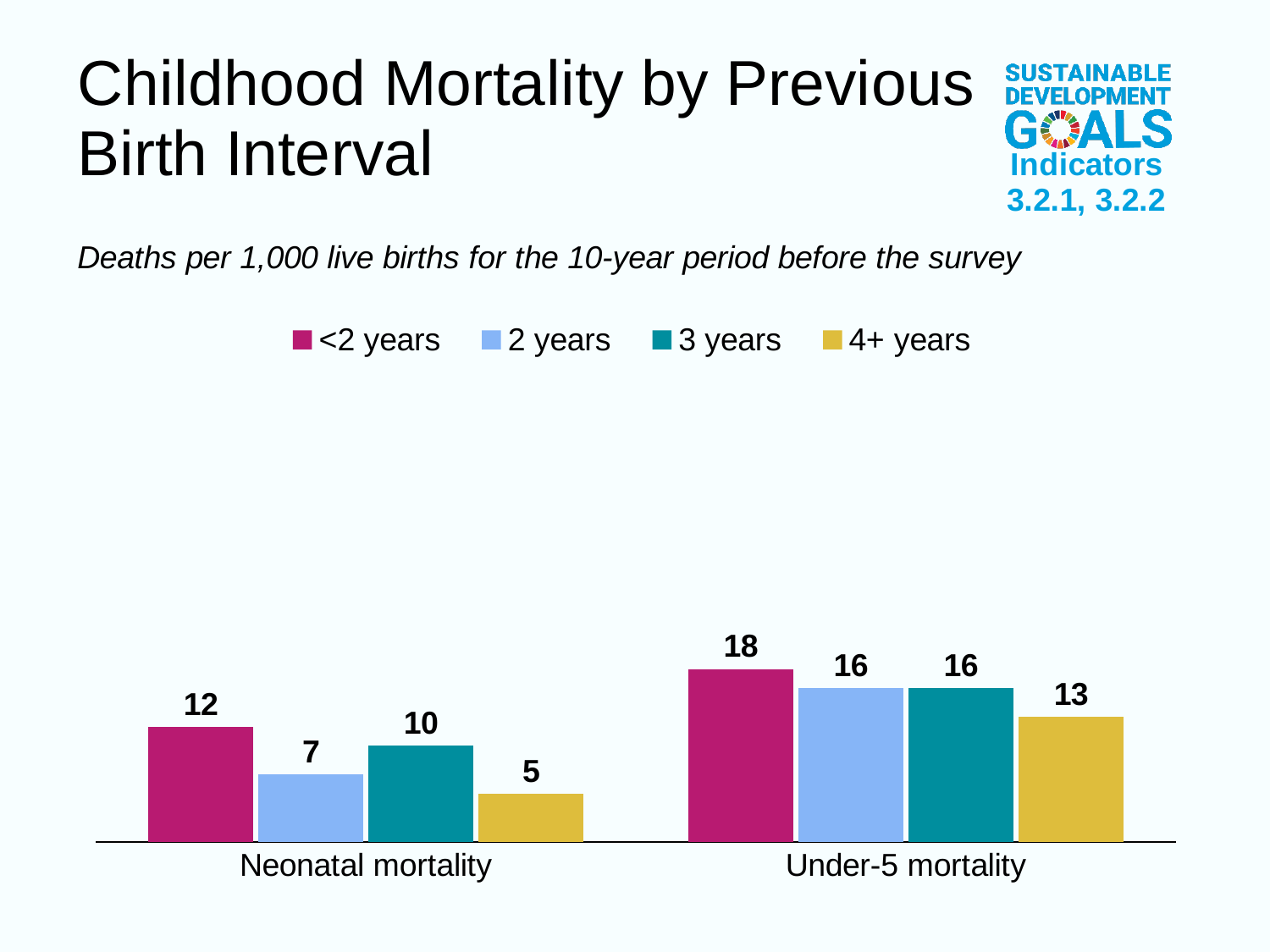

### Chart

| Category | <2 years | 2 years | 3 years | 4+ years |
|---|---|---|---|---|
| Neonatal mortality | 12.0 | 7.0 | 10.0 | 5.0 |
| Under-5 mortality | 18.0 | 16.0 | 16.0 | 13.0 |